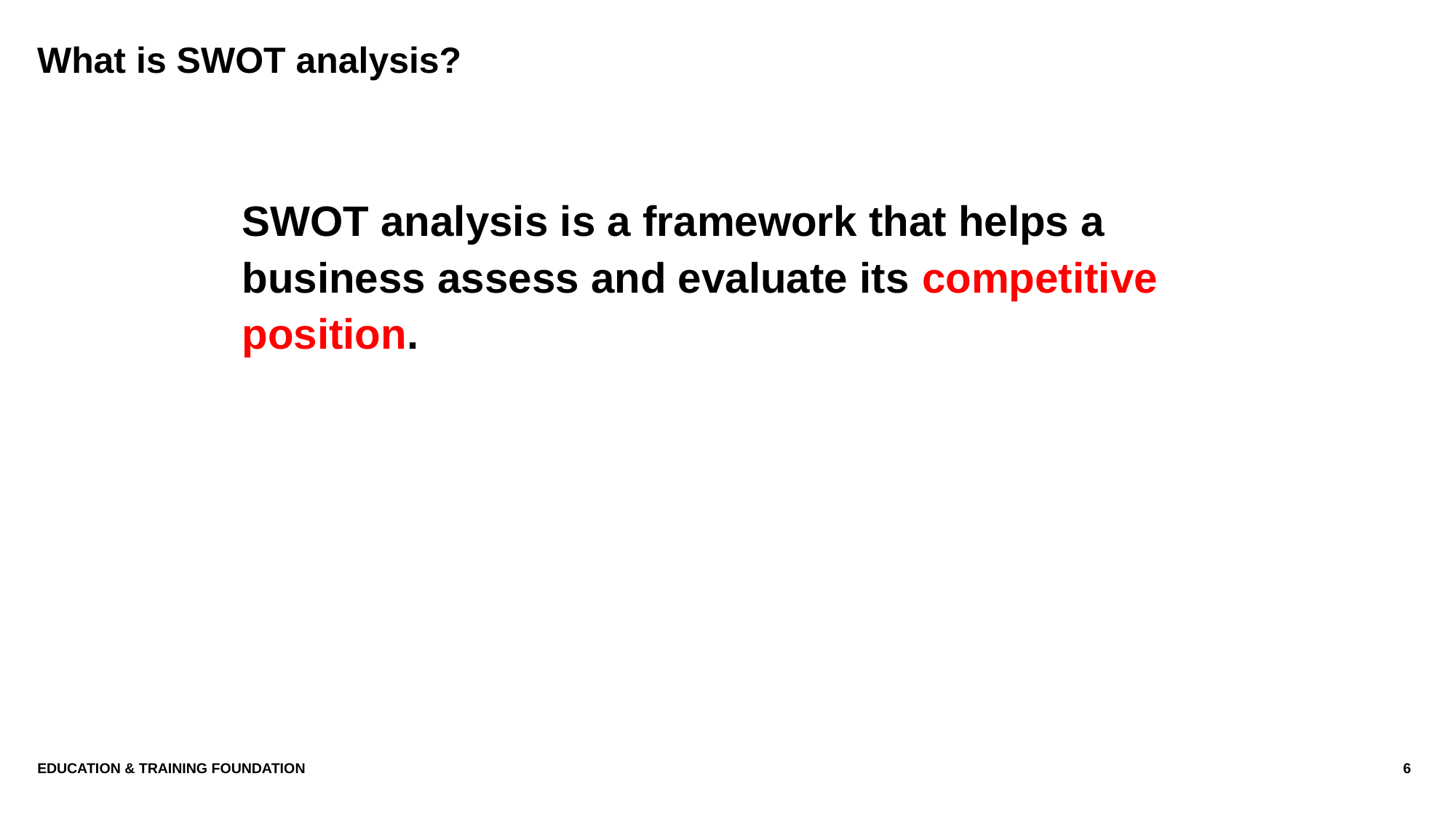

# What is SWOT analysis?
SWOT analysis is a framework that helps a business assess and evaluate its competitive position.

Education & Training Foundation
6